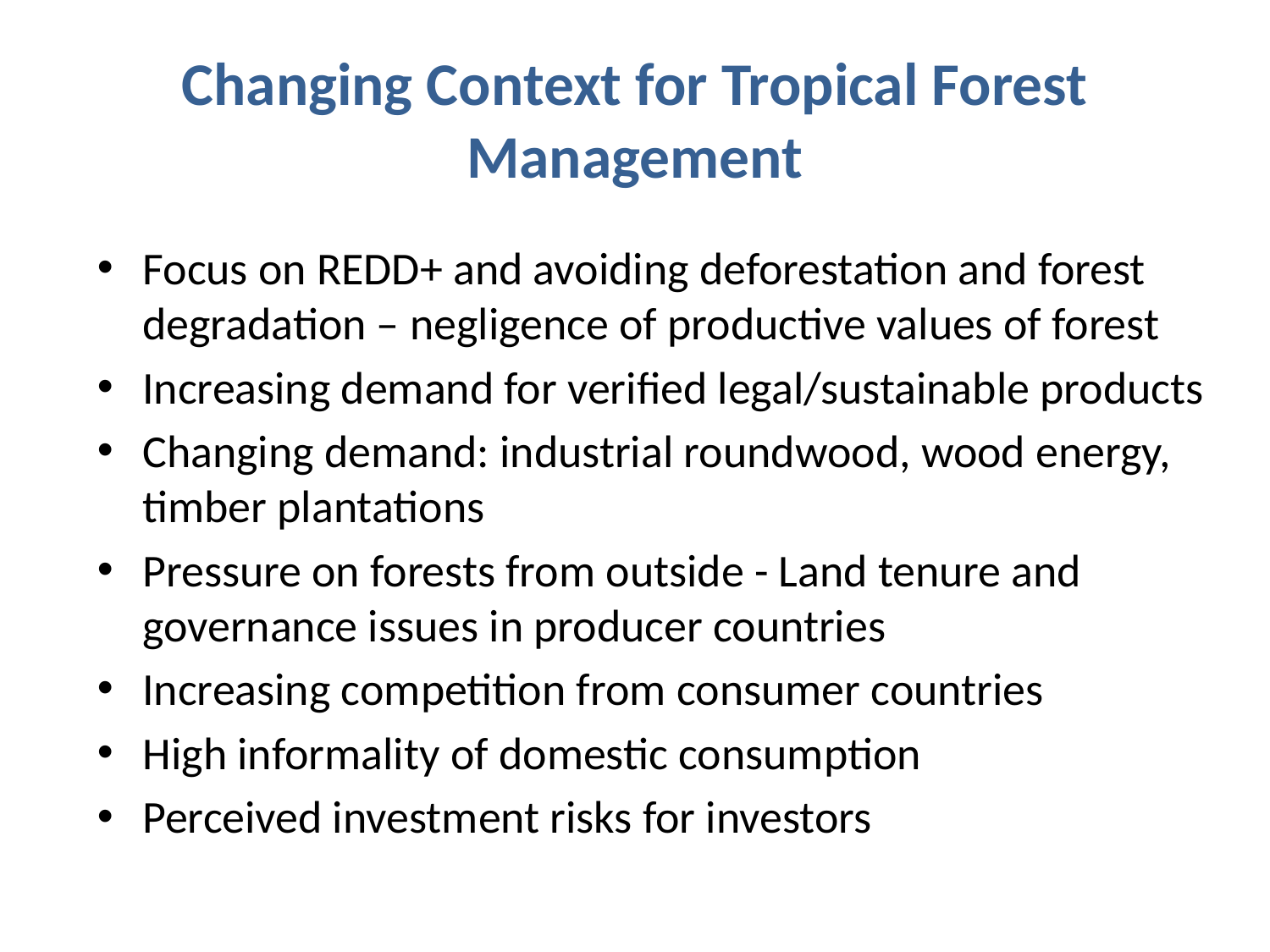

# Changing Context for Tropical Forest Management
Focus on REDD+ and avoiding deforestation and forest degradation – negligence of productive values of forest
Increasing demand for verified legal/sustainable products
Changing demand: industrial roundwood, wood energy, timber plantations
Pressure on forests from outside - Land tenure and governance issues in producer countries
Increasing competition from consumer countries
High informality of domestic consumption
Perceived investment risks for investors